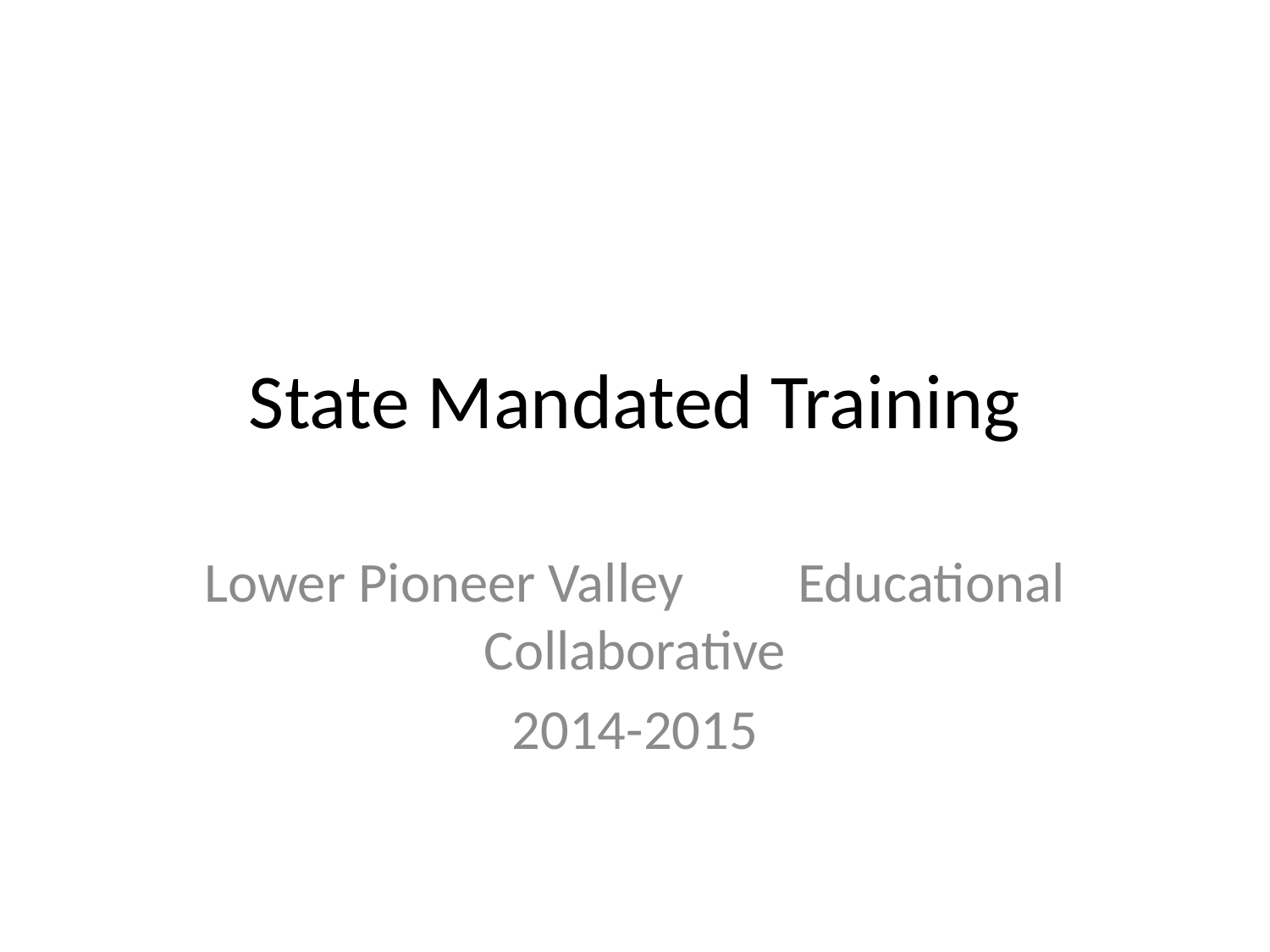

# State Mandated Training
Lower Pioneer Valley         Educational Collaborative
2014-2015